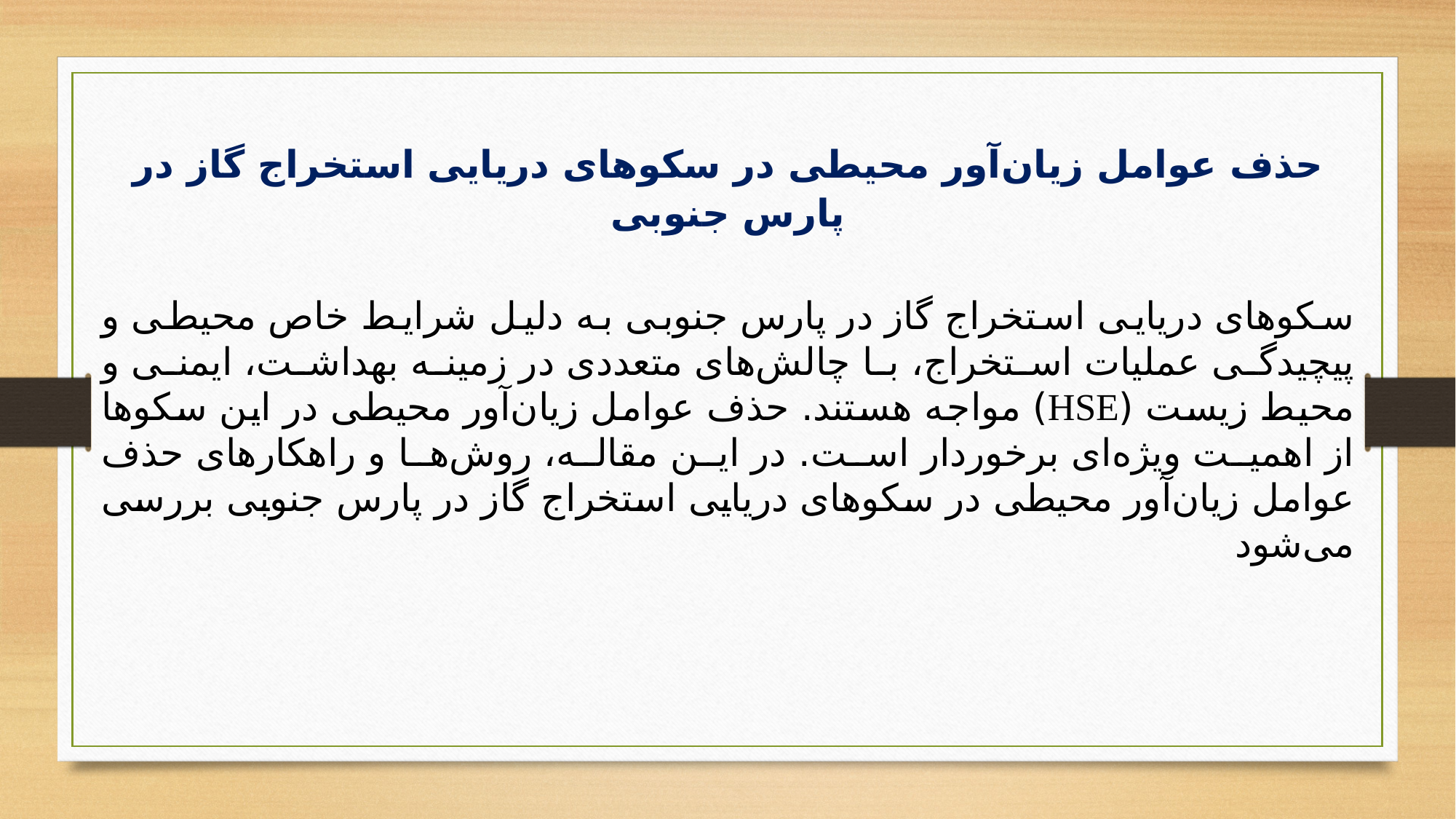

حذف عوامل زیان‌آور محیطی در سکوهای دریایی استخراج گاز در پارس جنوبی

سکوهای دریایی استخراج گاز در پارس جنوبی به دلیل شرایط خاص محیطی و پیچیدگی عملیات استخراج، با چالش‌های متعددی در زمینه بهداشت، ایمنی و محیط زیست (HSE) مواجه هستند. حذف عوامل زیان‌آور محیطی در این سکوها از اهمیت ویژه‌ای برخوردار است. در این مقاله، روش‌ها و راهکارهای حذف عوامل زیان‌آور محیطی در سکوهای دریایی استخراج گاز در پارس جنوبی بررسی می‌شود